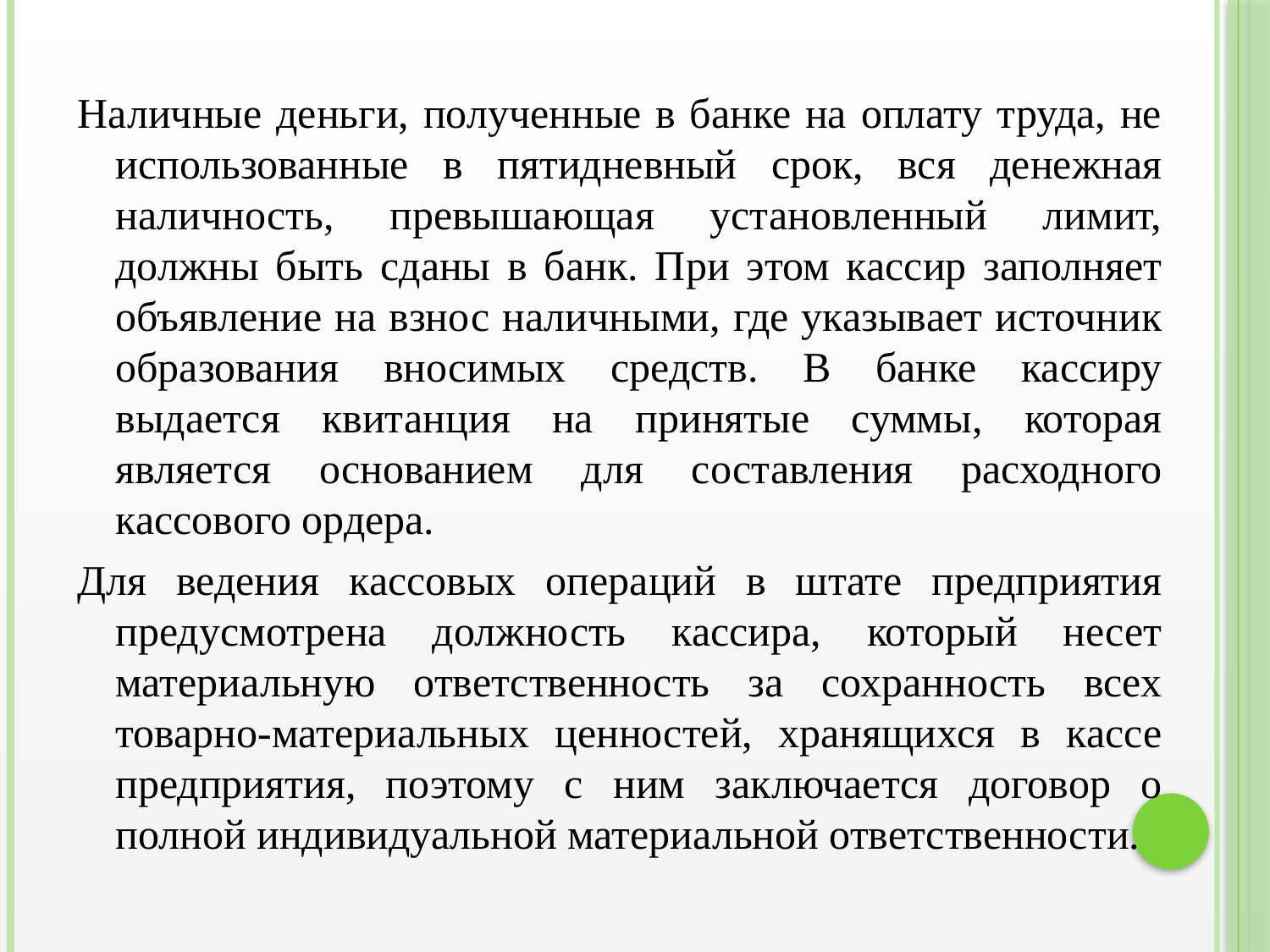

Наличные деньги, полученные в банке на оплату труда, не использованные в пятидневный срок, вся денежная наличность, превышающая установленный лимит, должны быть сданы в банк. При этом кассир заполняет объявление на взнос наличными, где указывает источник образования вносимых средств. В банке кассиру выдается квитанция на принятые суммы, которая является основанием для составления расходного кассового ордера.
Для ведения кассовых операций в штате предприятия предусмотрена должность кассира, который несет материальную ответственность за сохранность всех товарно-материальных ценностей, хранящихся в кассе предприятия, поэтому с ним заключается договор о полной индивидуальной материальной ответственности.